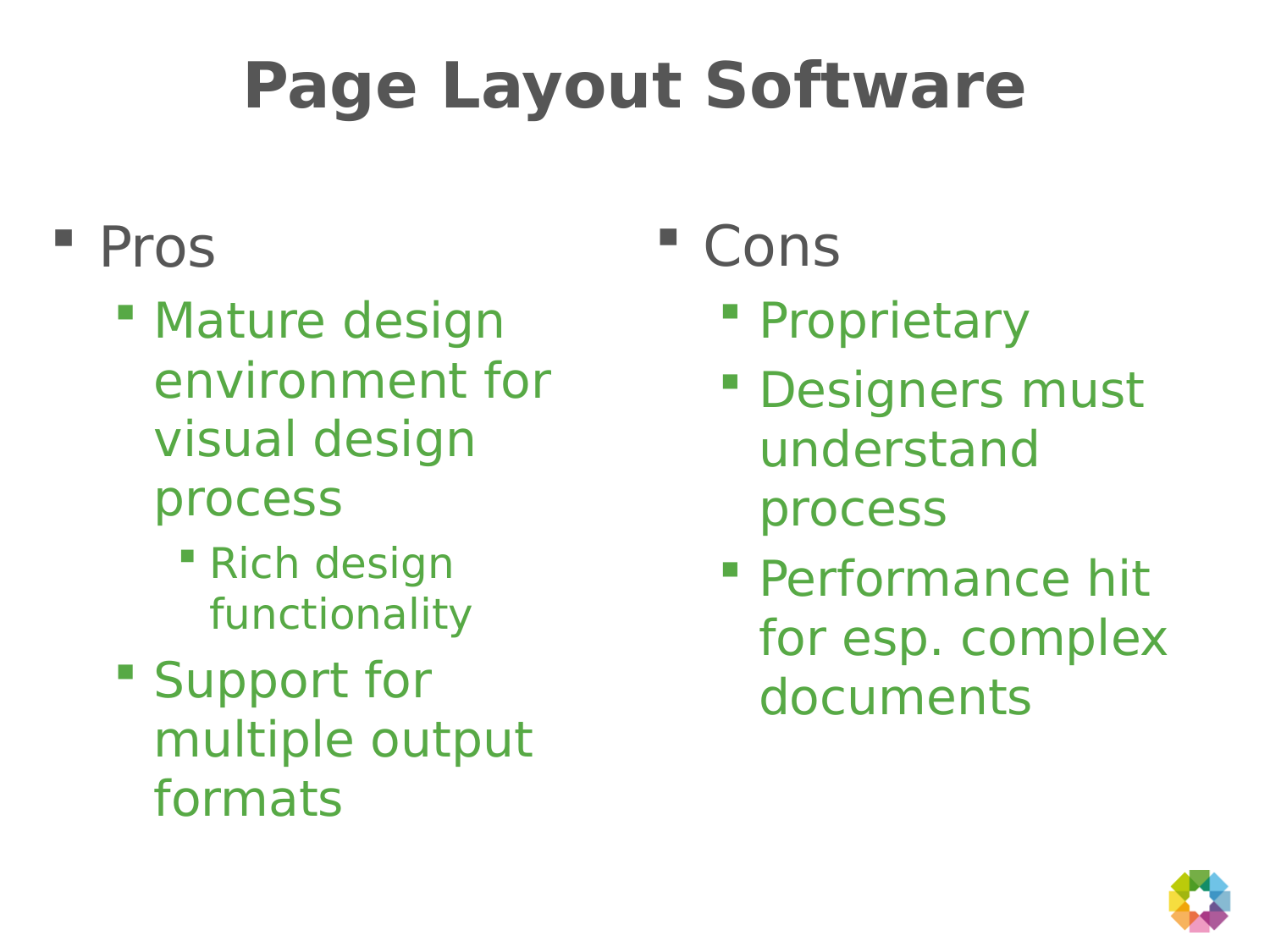

# Page Layout Software
Cons
Proprietary
Designers must understand process
Performance hit for esp. complex documents

Pros
Mature design environment for visual design process
Rich design functionality
Support for multiple output formats